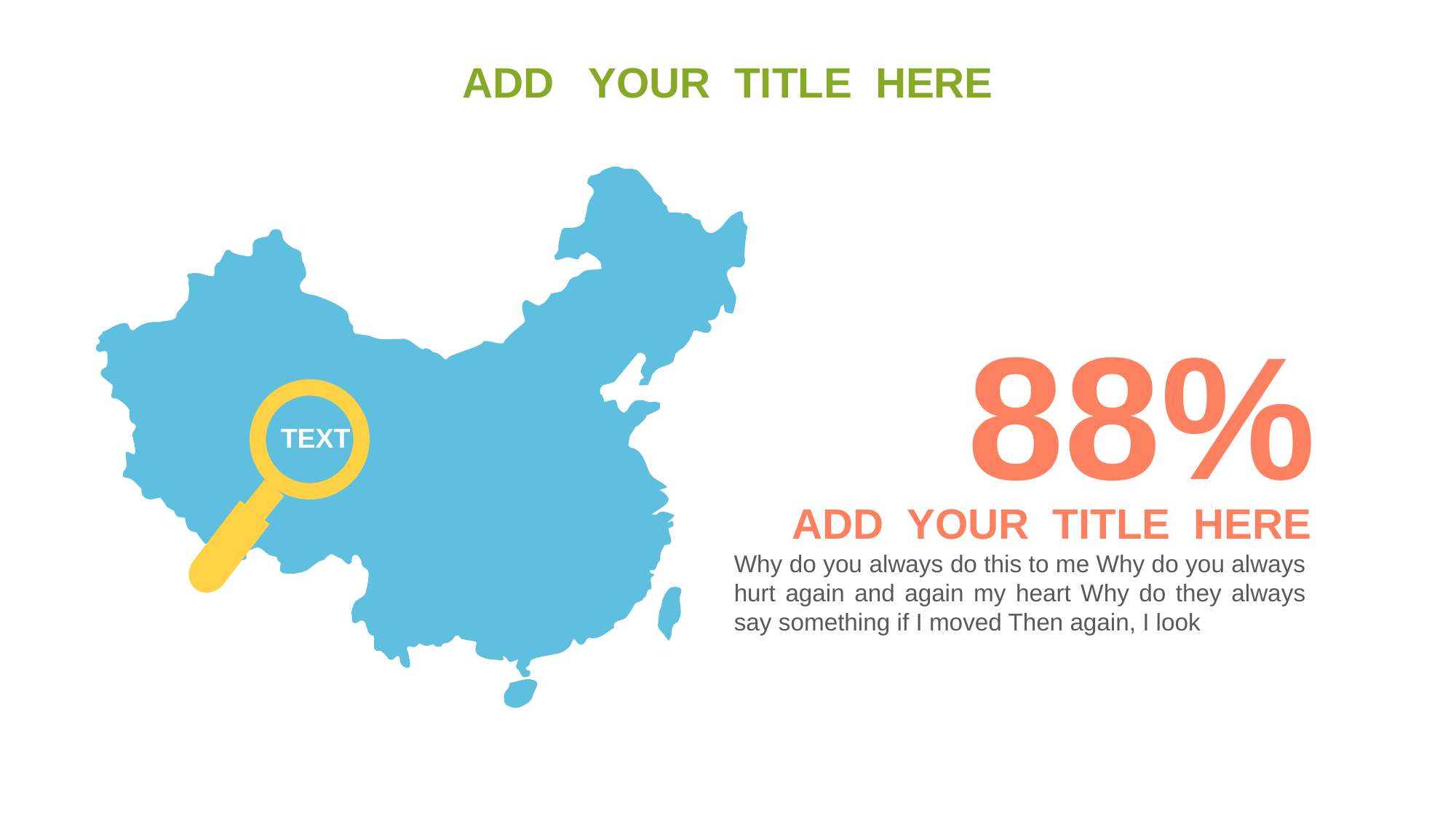

ADD   YOUR  TITLE  HERE

88%

TEXT
ADD  YOUR  TITLE  HERE
Why do you always do this to me Why do you always hurt again and again my heart Why do they always say something if I moved Then again, I look